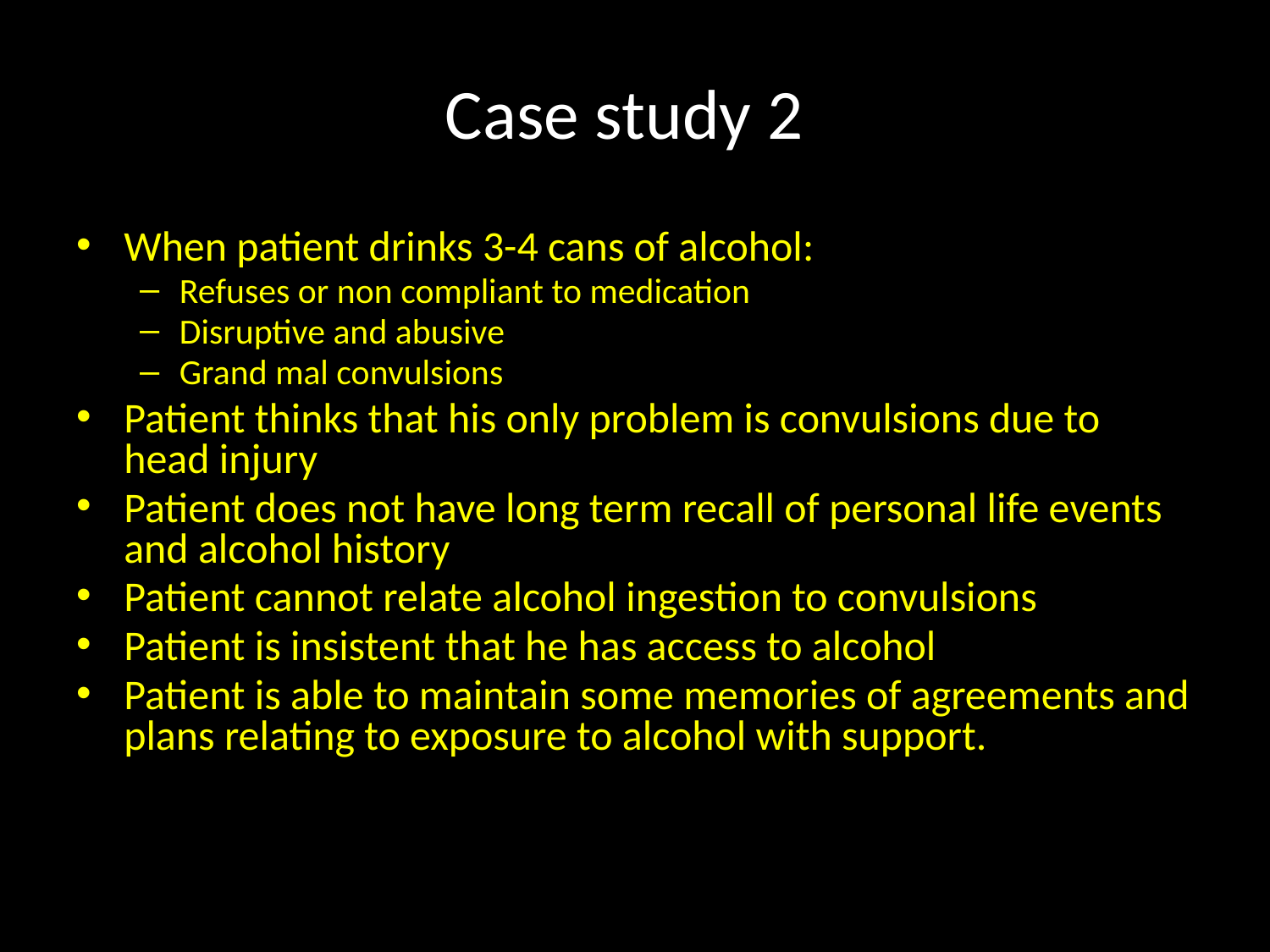

Case study 2
When patient drinks 3-4 cans of alcohol:
Refuses or non compliant to medication
Disruptive and abusive
Grand mal convulsions
Patient thinks that his only problem is convulsions due to head injury
Patient does not have long term recall of personal life events and alcohol history
Patient cannot relate alcohol ingestion to convulsions
Patient is insistent that he has access to alcohol
Patient is able to maintain some memories of agreements and plans relating to exposure to alcohol with support.